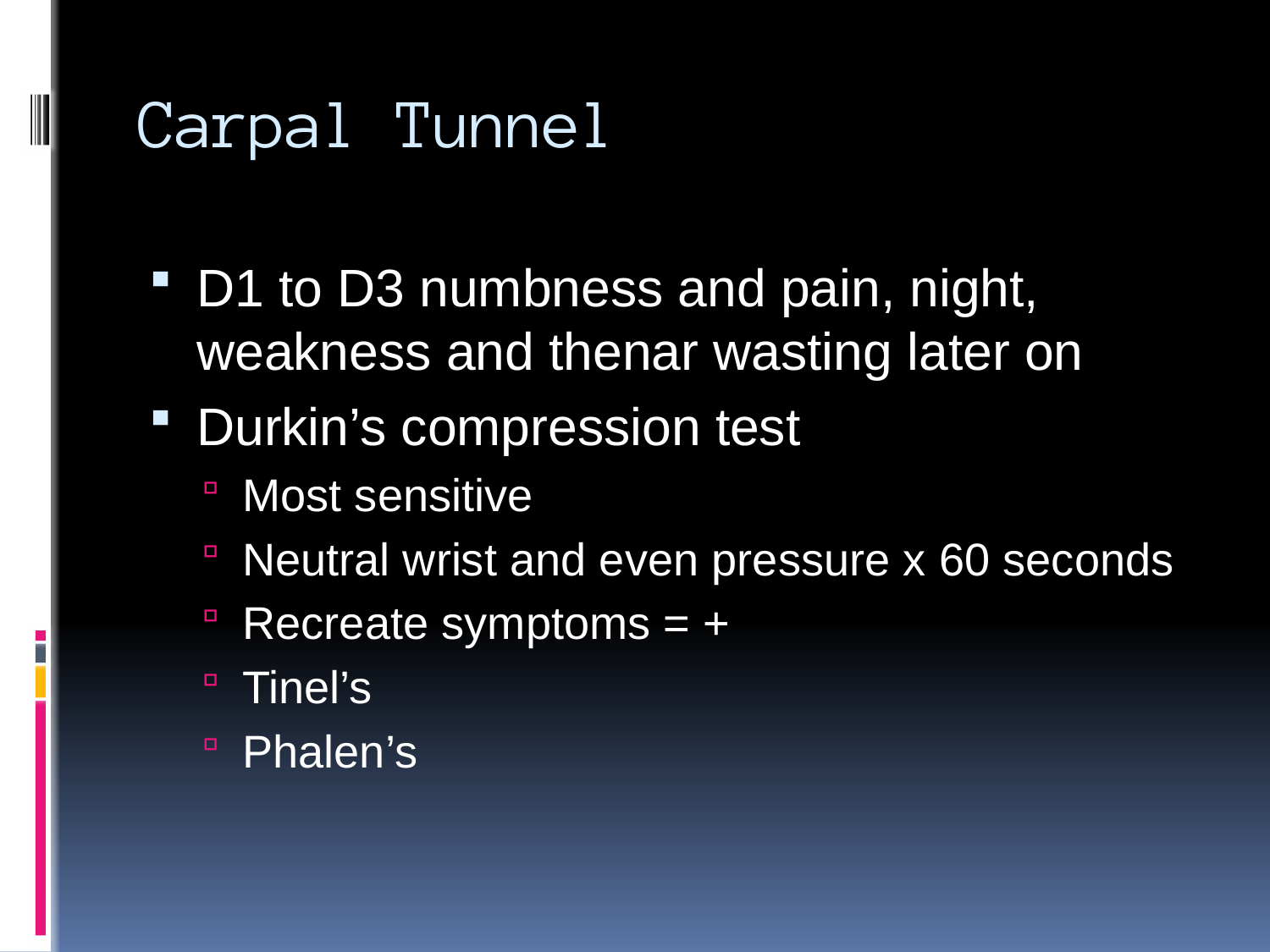

# Carpal Tunnel
D1 to D3 numbness and pain, night, weakness and thenar wasting later on
Durkin’s compression test
Most sensitive
Neutral wrist and even pressure x 60 seconds
Recreate symptoms = +
Tinel’s
Phalen’s